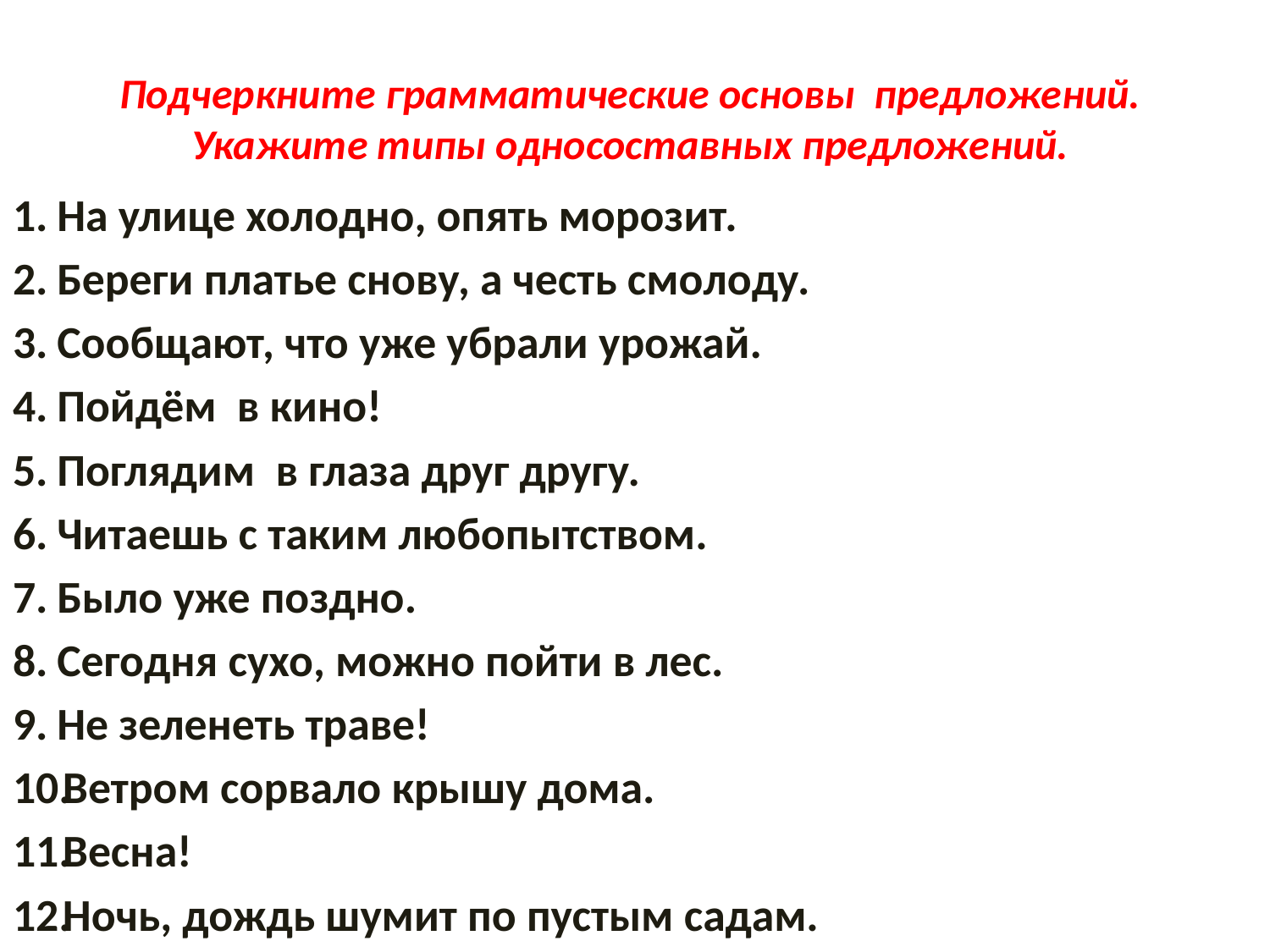

# Подчеркните грамматические основы  предложений. Укажите типы односоставных предложений.
На улице холодно, опять морозит.
Береги платье снову, а честь смолоду.
Сообщают, что уже убрали урожай.
Пойдём  в кино!
Поглядим  в глаза друг другу.
Читаешь с таким любопытством.
Было уже поздно.
Сегодня сухо, можно пойти в лес.
Не зеленеть траве!
Ветром сорвало крышу дома.
Весна!
Ночь, дождь шумит по пустым садам.